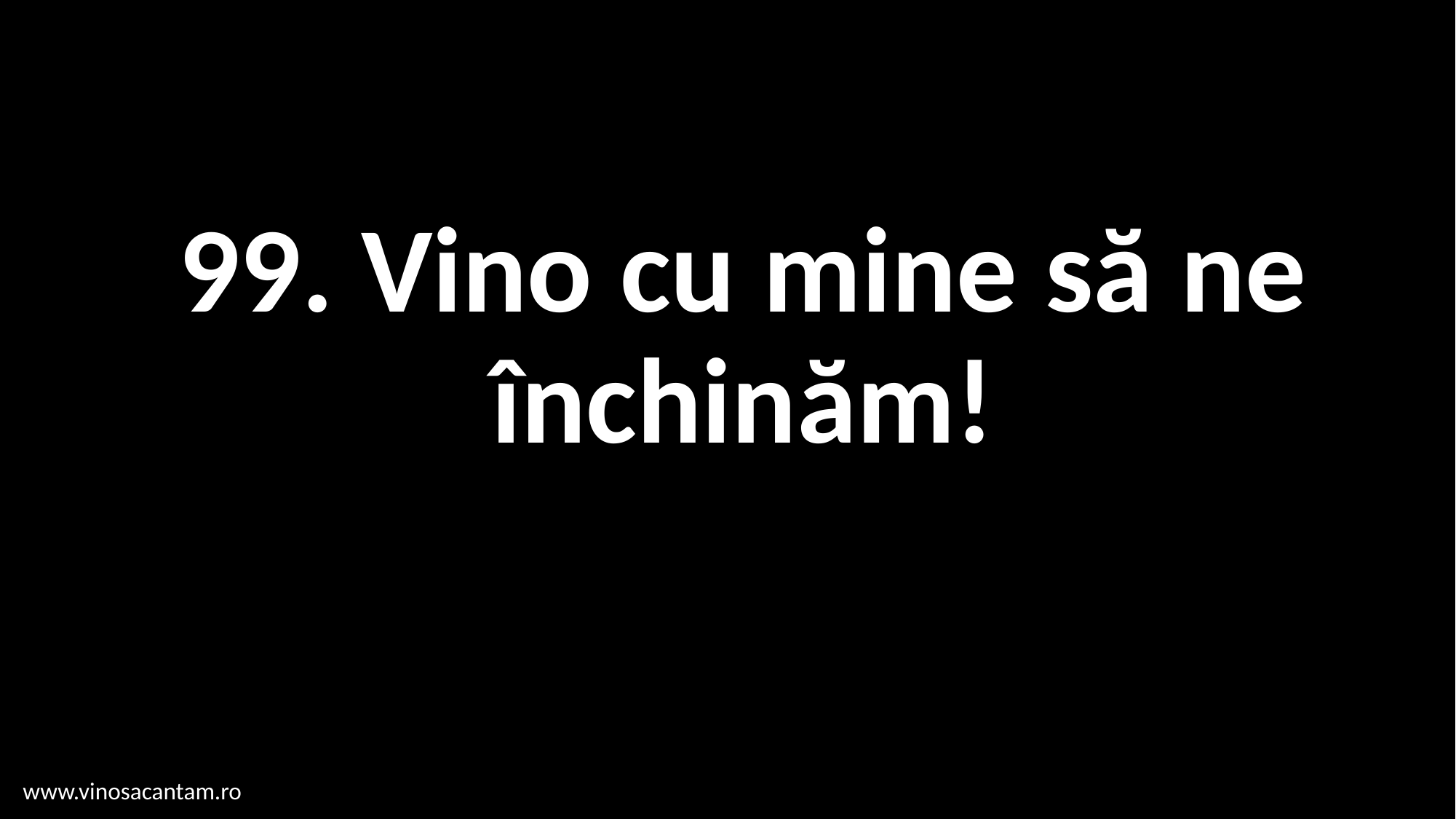

# 99. Vino cu mine să ne închinăm!

www.vinosacantam.ro